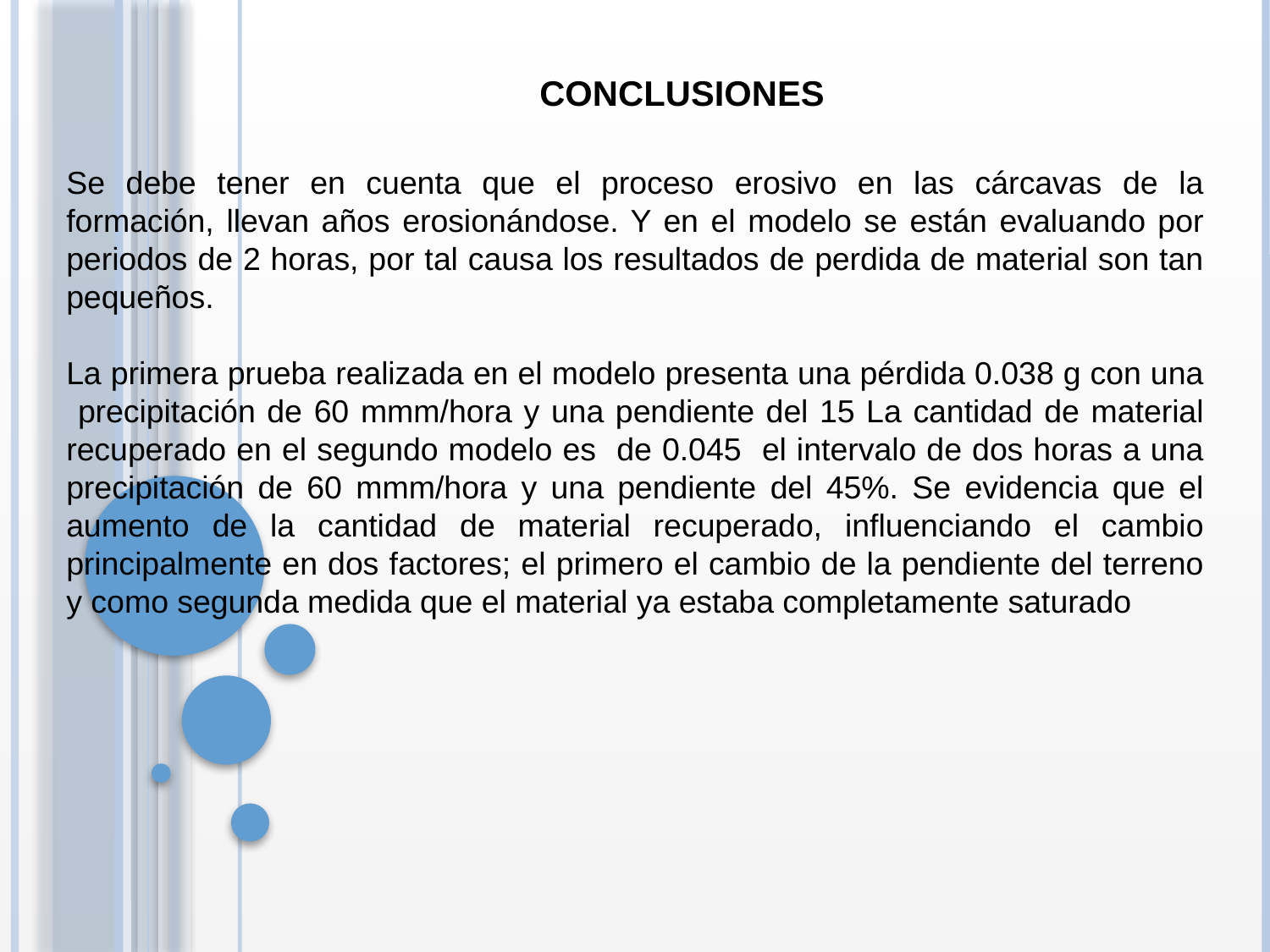

CONCLUSIONES
Se debe tener en cuenta que el proceso erosivo en las cárcavas de la formación, llevan años erosionándose. Y en el modelo se están evaluando por periodos de 2 horas, por tal causa los resultados de perdida de material son tan pequeños.

La primera prueba realizada en el modelo presenta una pérdida 0.038 g con una  precipitación de 60 mmm/hora y una pendiente del 15 La cantidad de material recuperado en el segundo modelo es  de 0.045  el intervalo de dos horas a una precipitación de 60 mmm/hora y una pendiente del 45%. Se evidencia que el aumento de la cantidad de material recuperado, influenciando el cambio principalmente en dos factores; el primero el cambio de la pendiente del terreno y como segunda medida que el material ya estaba completamente saturado